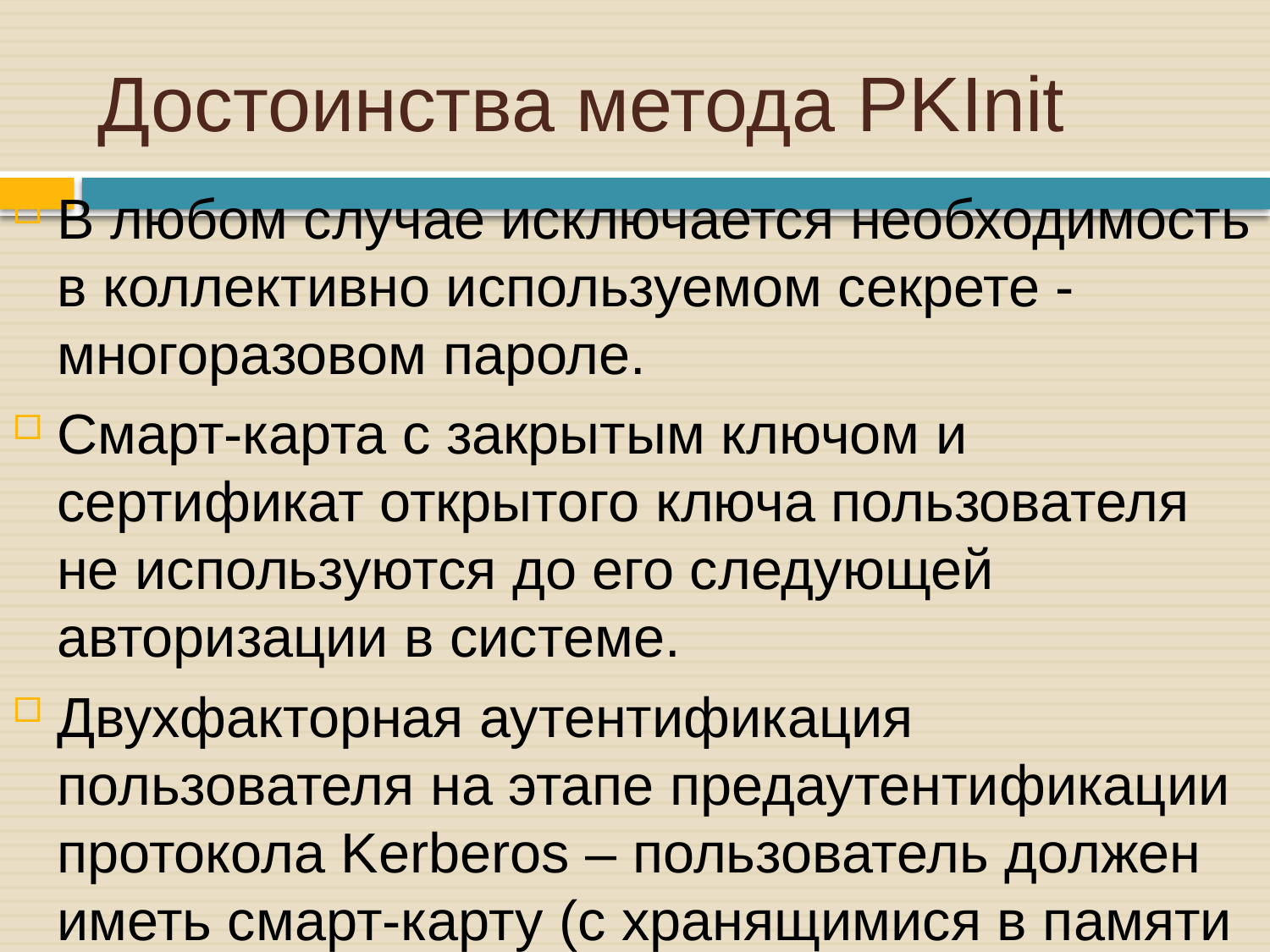

# Достоинства метода PKInit
В любом случае исключается необходимость в коллективно используемом секрете - многоразовом пароле.
Смарт-карта с закрытым ключом и сертификат открытого ключа пользователя не используются до его следующей авторизации в системе.
Двухфакторная аутентификация пользователя на этапе предаутентификации протокола Kerberos – пользователь должен иметь смарт-карту (с хранящимися в памяти карты сертификатом и закрытым ключом) и знать ее PIN-код.